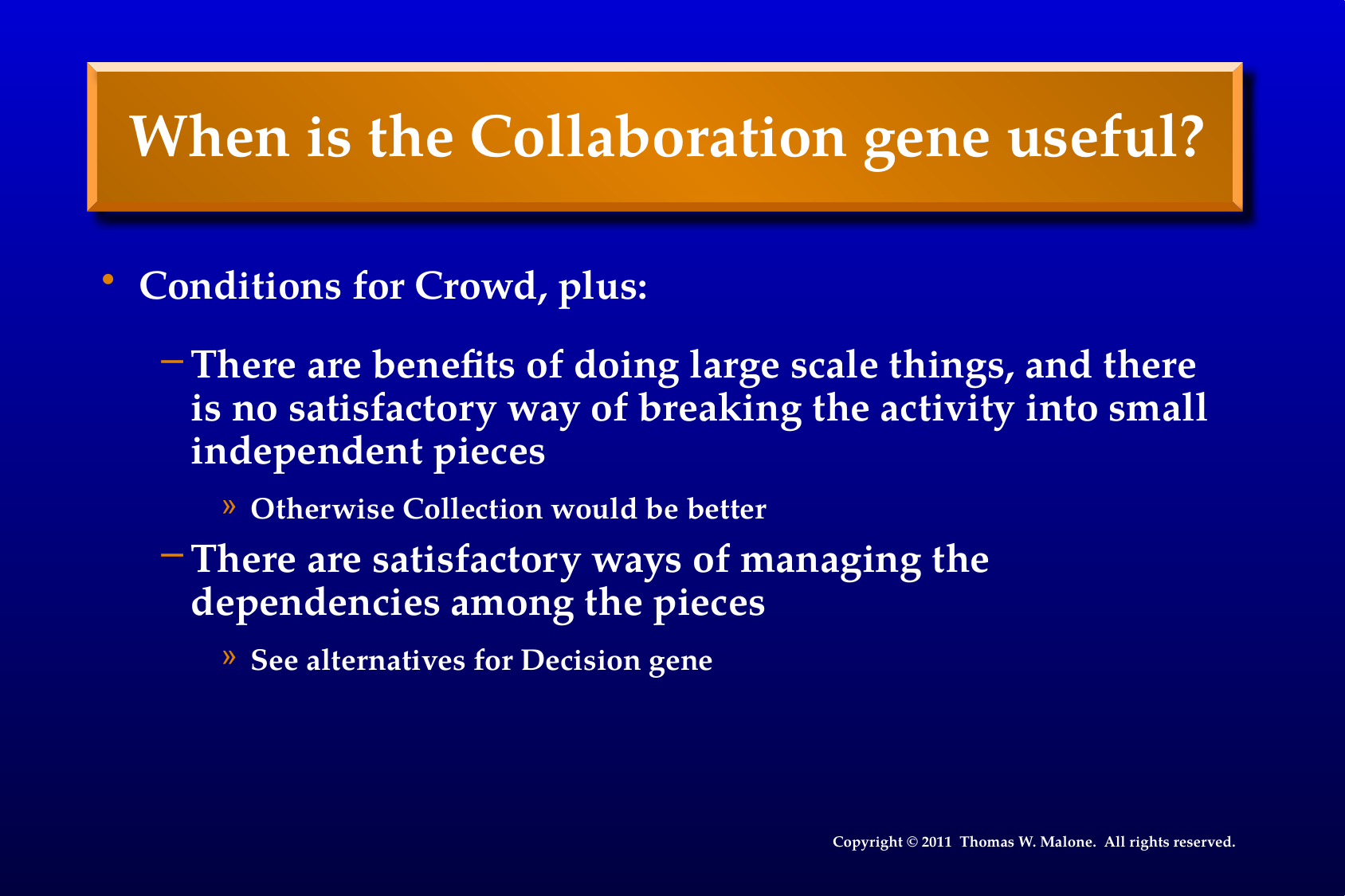

# When is the Collaboration gene useful?
Conditions for Crowd, plus:
There are benefits of doing large scale things, and there is no satisfactory way of breaking the activity into small independent pieces
Otherwise Collection would be better
There are satisfactory ways of managing the dependencies among the pieces
See alternatives for Decision gene